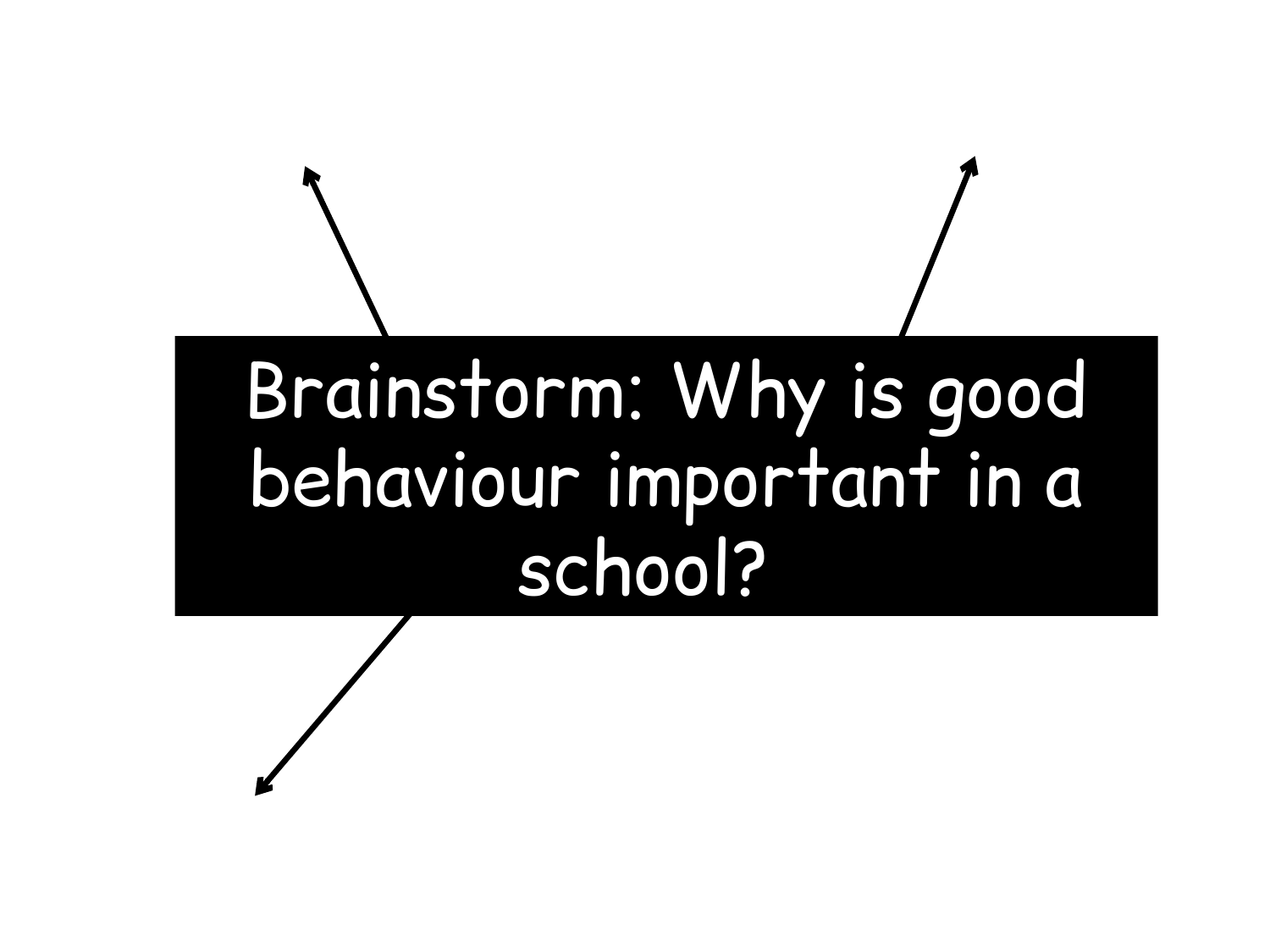

# Brainstorm: Why is good behaviour important in a school?